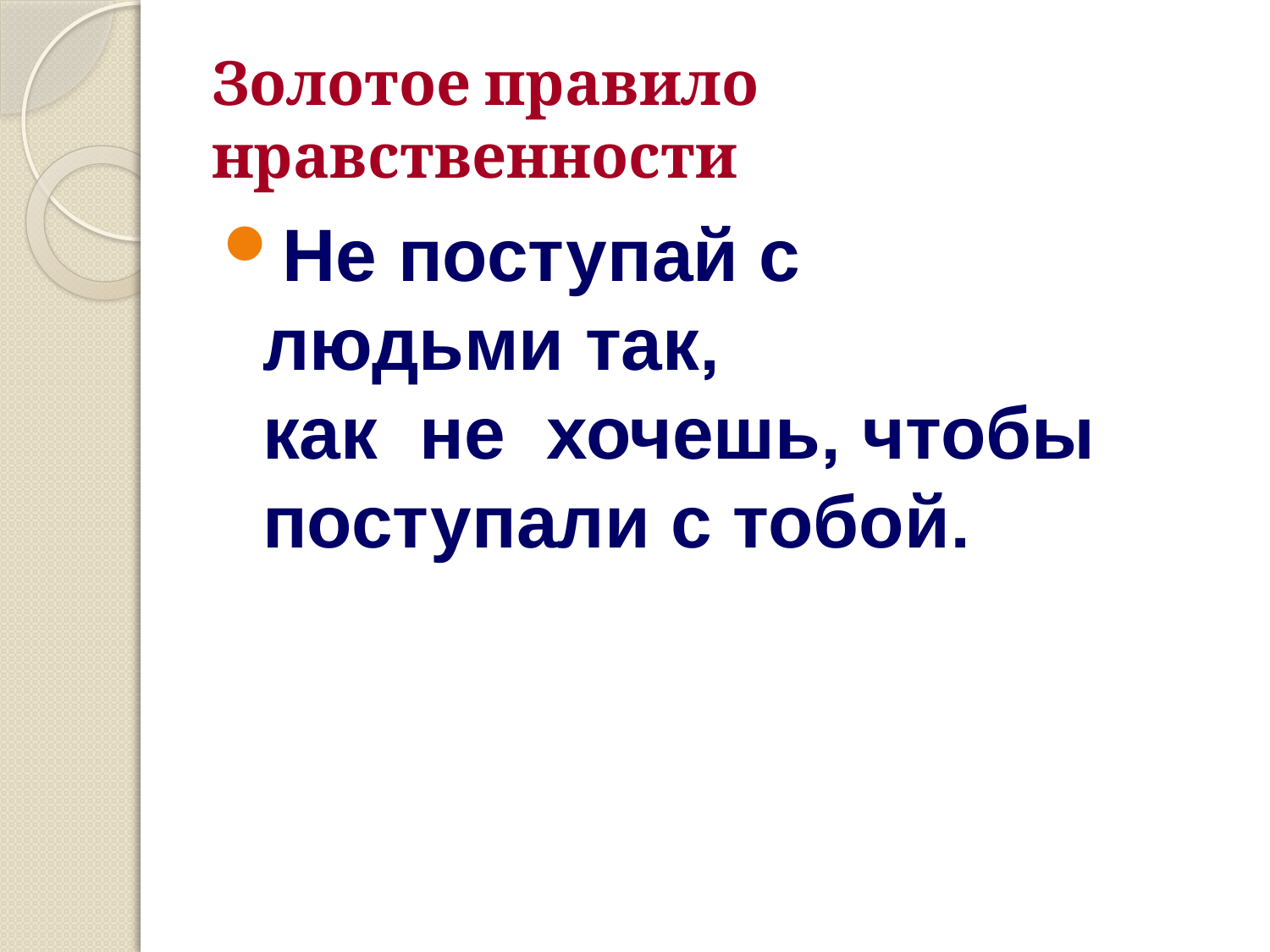

# Золотое правило нравственности
Не поступай с
людьми так,
как  не  хочешь, чтобы  поступали с тобой.